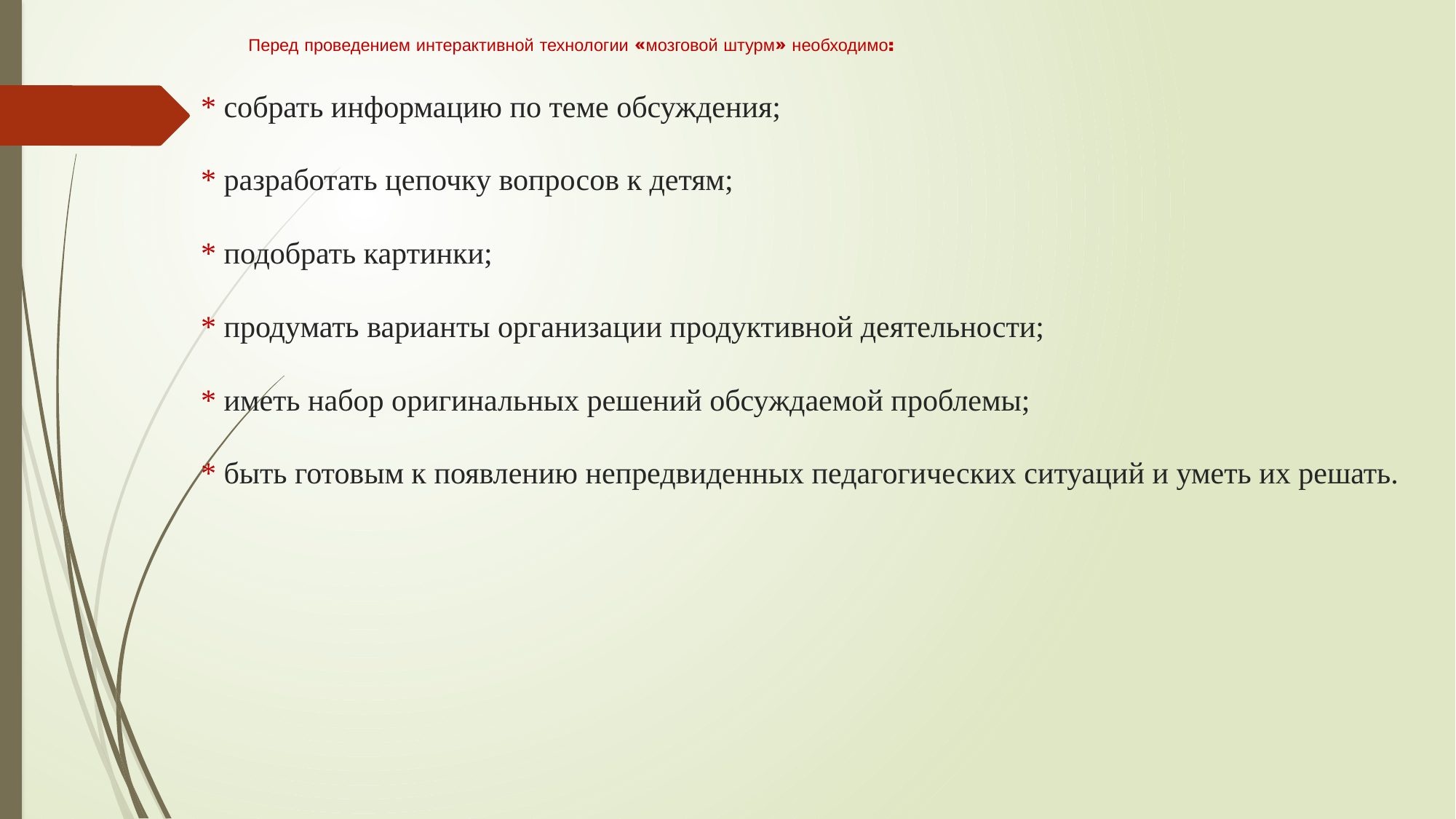

# Перед проведением интерактивной технологии «мозговой штурм» необходимо: * собрать информацию по теме обсуждения; * разработать цепочку вопросов к детям; * подобрать картинки; * продумать варианты организации продуктивной деятельности; * иметь набор оригинальных решений обсуждаемой проблемы; * быть готовым к появлению непредвиденных педагогических ситуаций и уметь их решать.